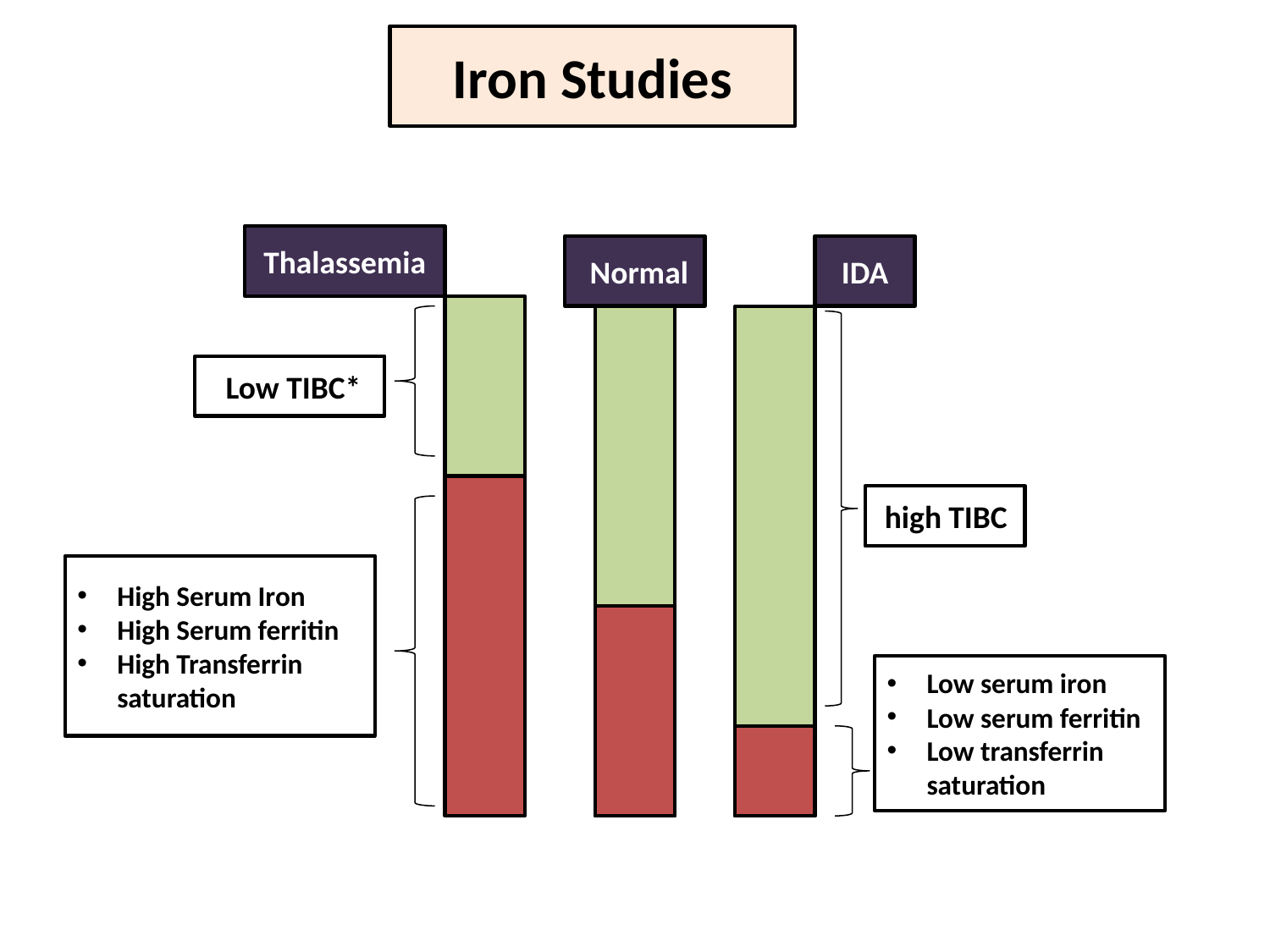

Iron Studies

Thalassemia

Normal
IDA

 Low TIBC*

 high TIBC

High Serum Iron
High Serum ferritin
High Transferrin saturation

Low serum iron
Low serum ferritin
Low transferrin saturation